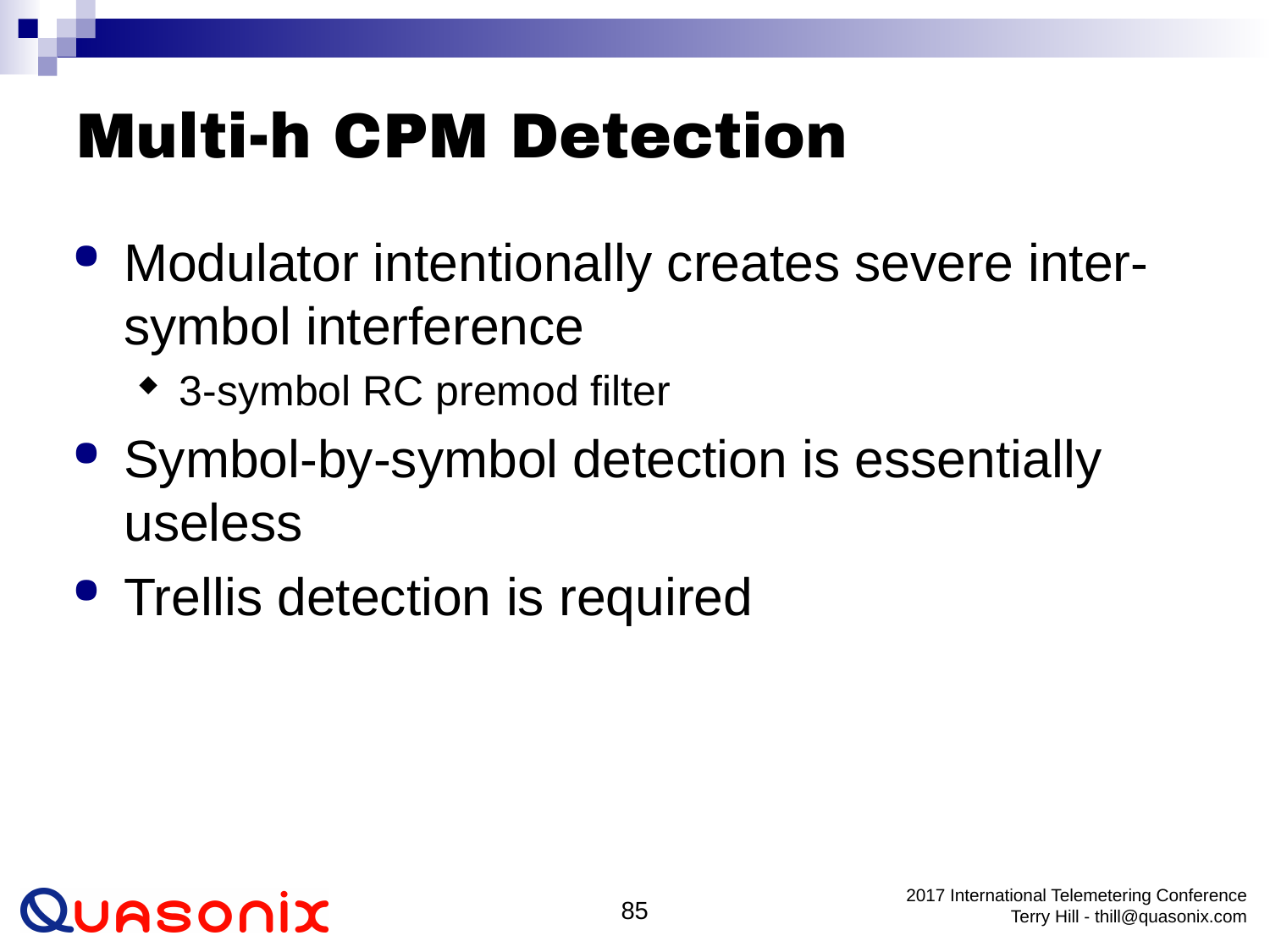

# Multi-h CPM Detection
Modulator intentionally creates severe inter-symbol interference
3-symbol RC premod filter
Symbol-by-symbol detection is essentially useless
Trellis detection is required